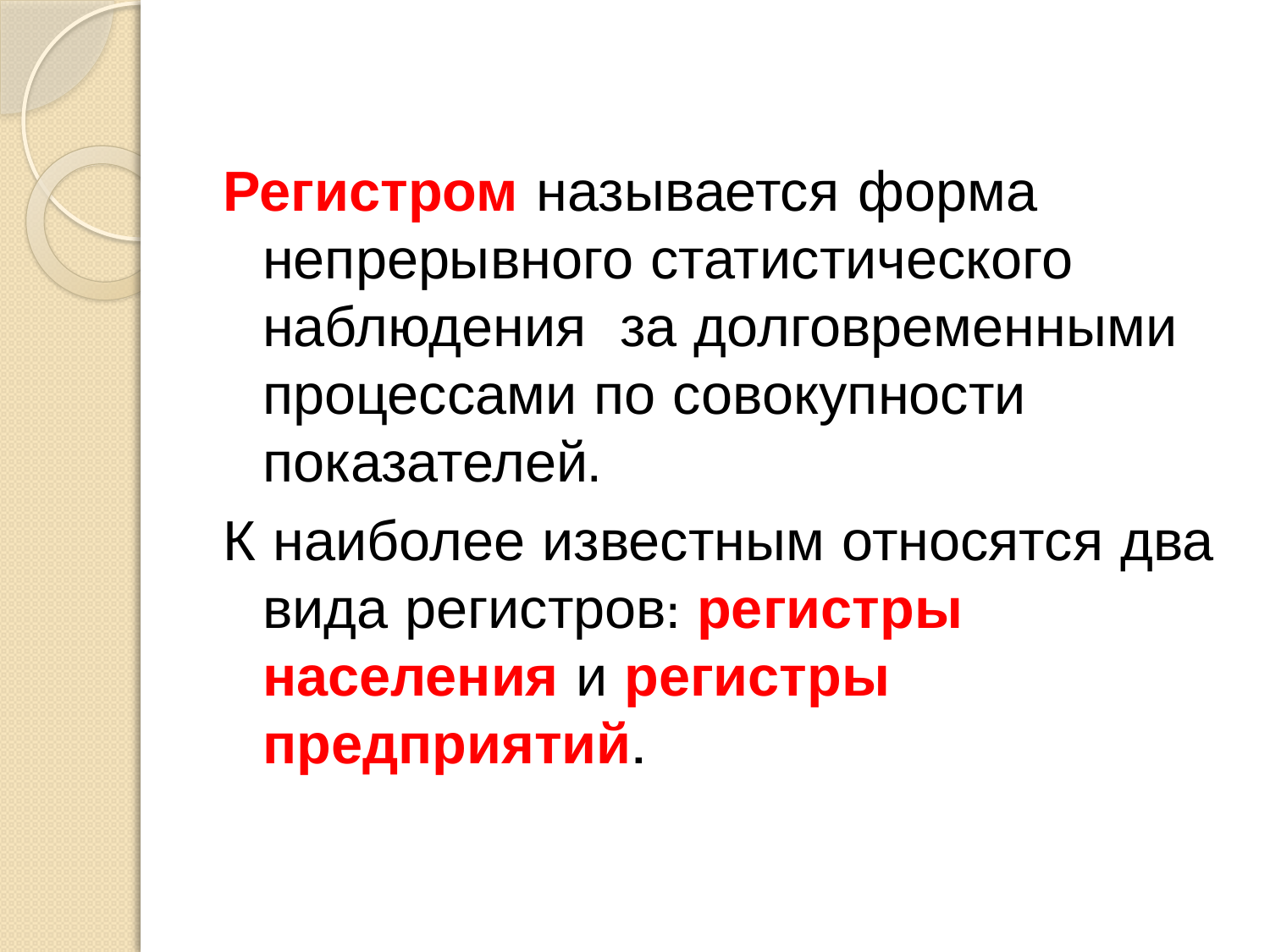

Регистром называется форма непрерывного статистического наблюдения  за долговременными процессами по совокупности показателей.
К наиболее известным относятся два вида регистров: регистры населения и регистры предприятий.